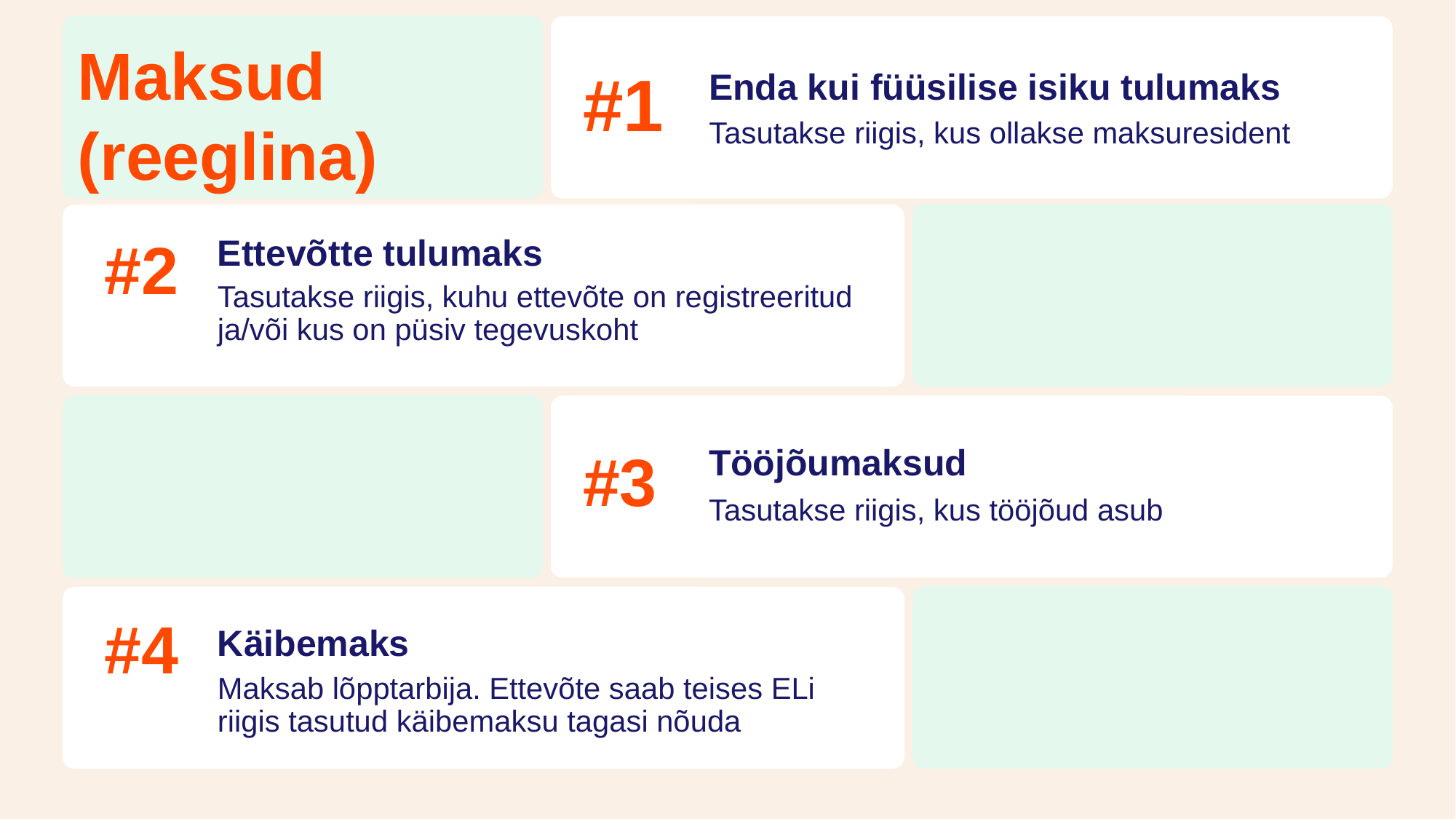

Maksud
(reeglina)
#1
Enda kui füüsilise isiku tulumaks
Tasutakse riigis, kus ollakse maksuresident

Ettevõtte tulumaks
#2
Tasutakse riigis, kuhu ettevõte on registreeritud ja/või kus on püsiv tegevuskoht

Tööjõumaksud
#3
Tasutakse riigis, kus tööjõud asub

#4
Käibemaks
Maksab lõpptarbija. Ettevõte saab teises ELi riigis tasutud käibemaksu tagasi nõuda